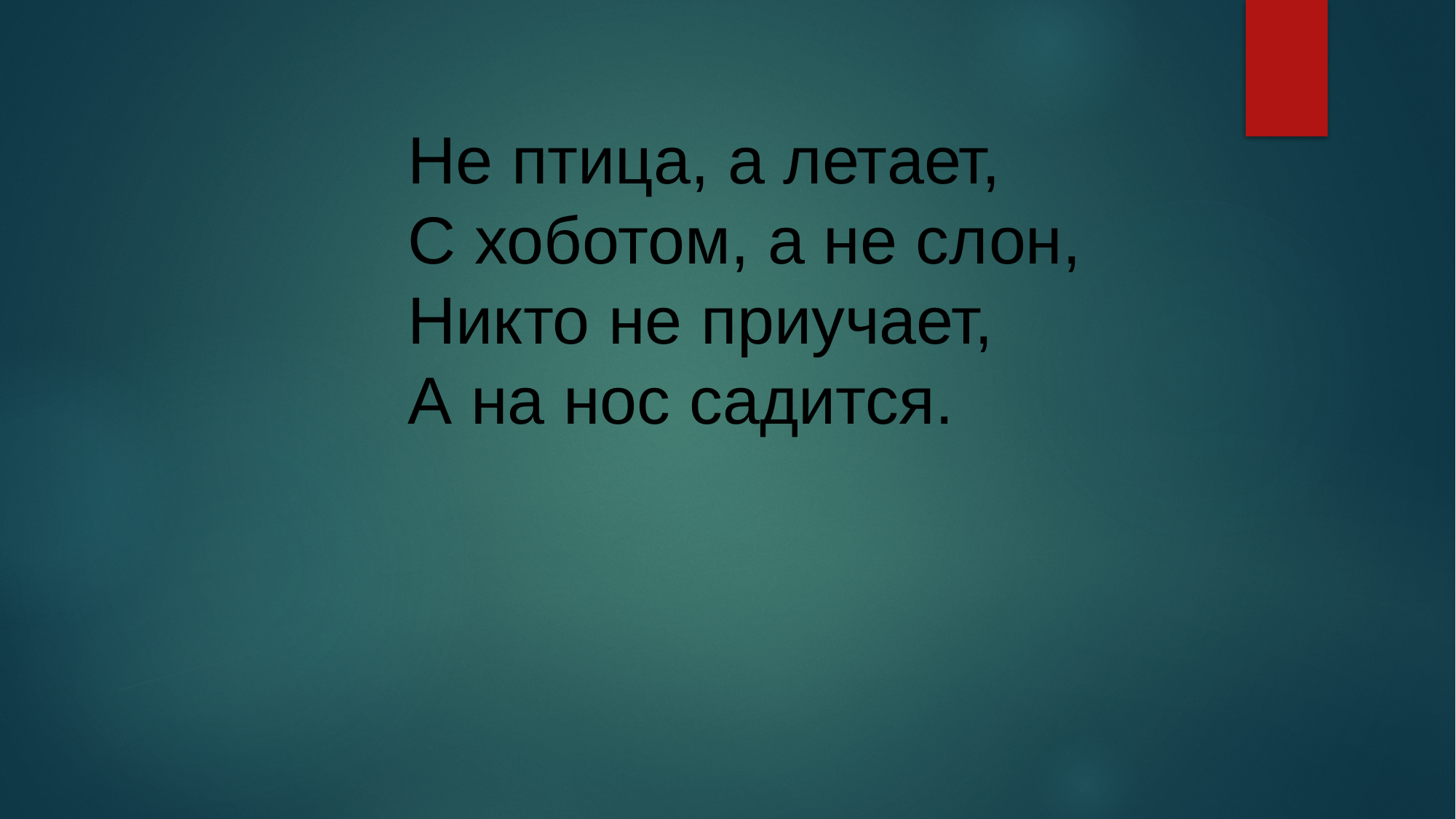

Не птица, а летает, 
С хоботом, а не слон, 
Никто не приучает, 
А на нос садится.